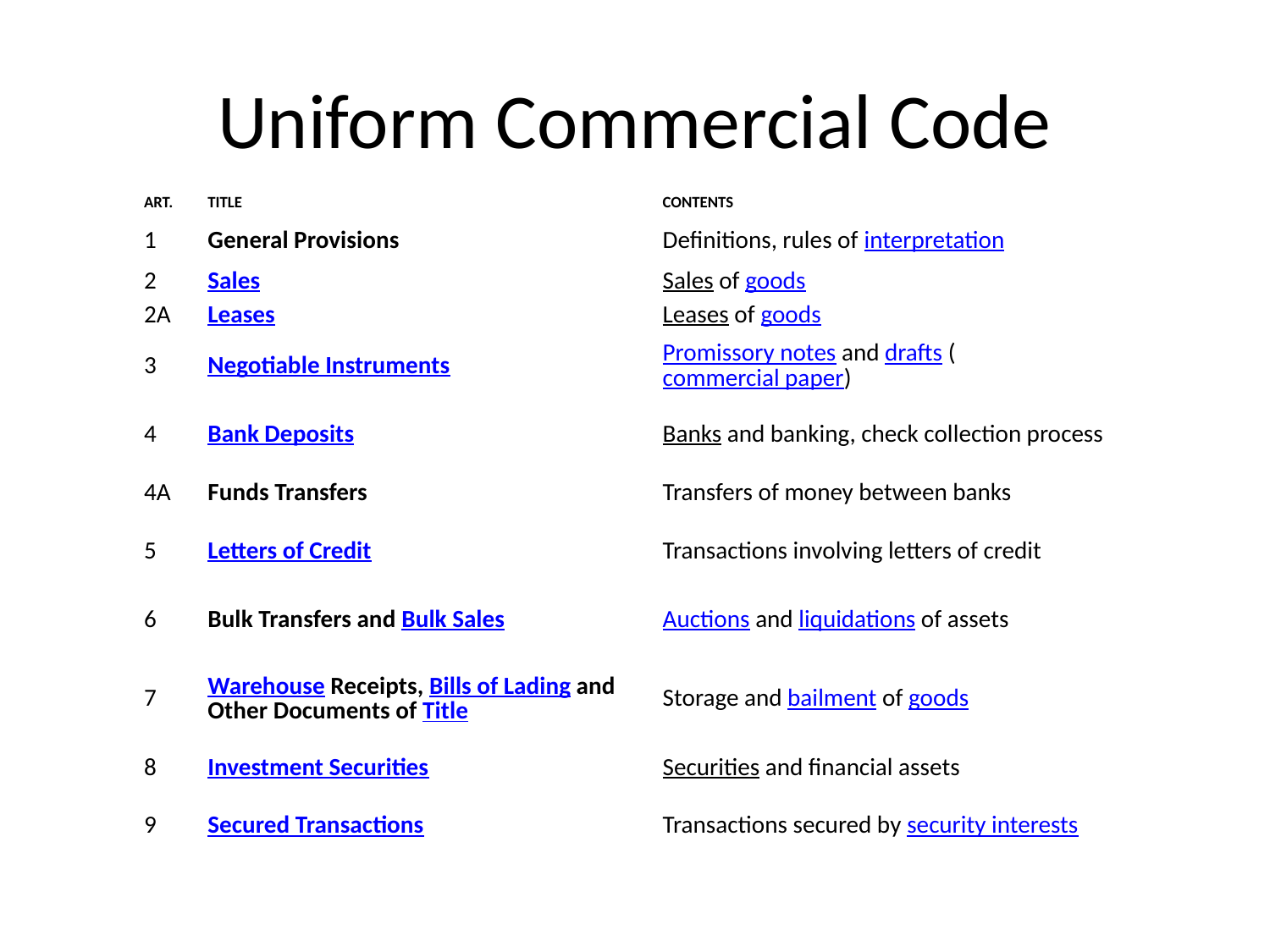

# Uniform Commercial Code
| ART. | TITLE | CONTENTS |
| --- | --- | --- |
| 1 | General Provisions | Definitions, rules of interpretation |
| 2 | Sales | Sales of goods |
| 2A | Leases | Leases of goods |
| 3 | Negotiable Instruments | Promissory notes and drafts (commercial paper) |
| 4 | Bank Deposits | Banks and banking, check collection process |
| 4A | Funds Transfers | Transfers of money between banks |
| 5 | Letters of Credit | Transactions involving letters of credit |
| 6 | Bulk Transfers and Bulk Sales | Auctions and liquidations of assets |
| 7 | Warehouse Receipts, Bills of Lading and Other Documents of Title | Storage and bailment of goods |
| 8 | Investment Securities | Securities and financial assets |
| 9 | Secured Transactions | Transactions secured by security interests |